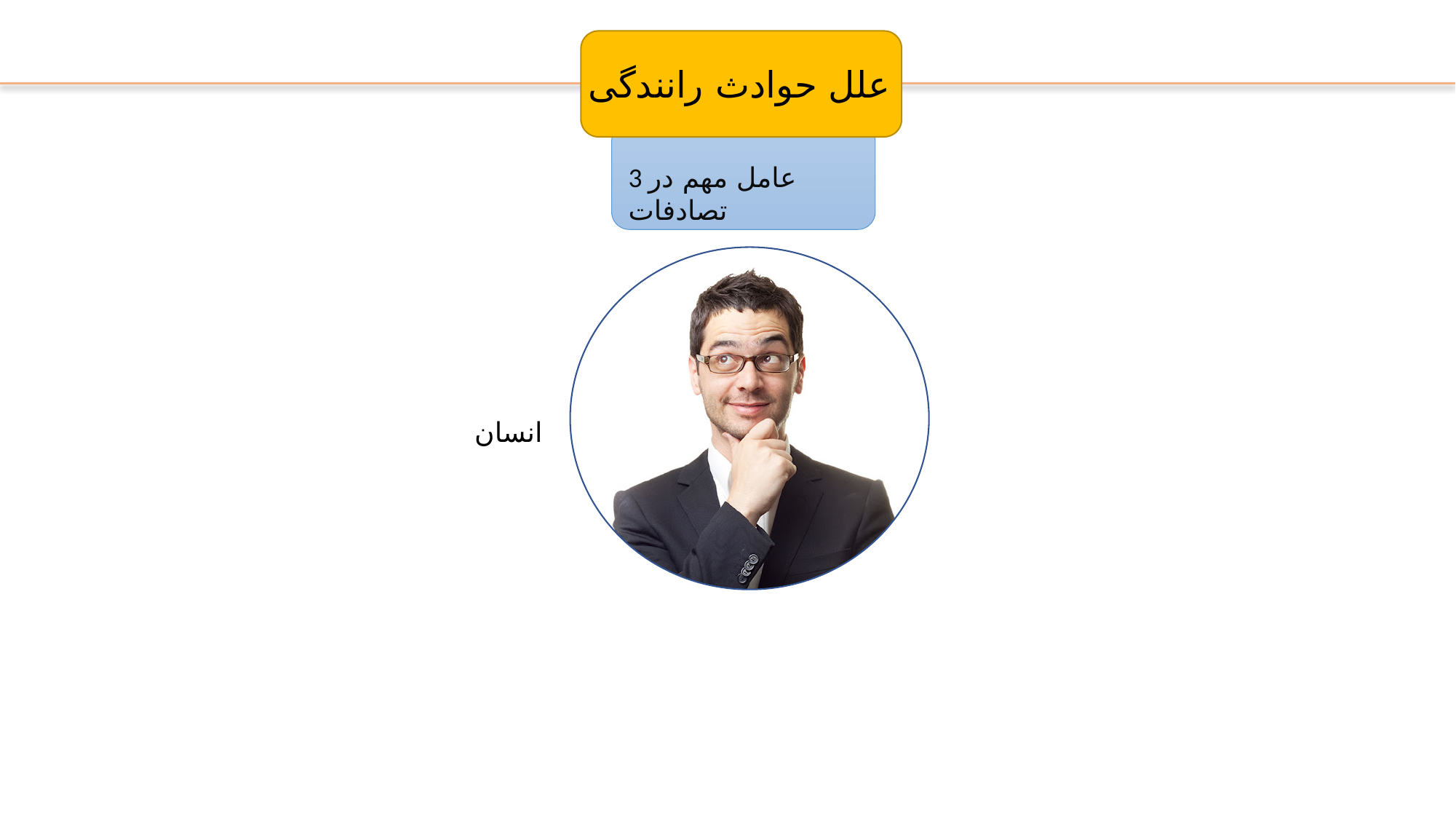

علل حوادث رانندگی

3 عامل مهم در تصادفات

انسان